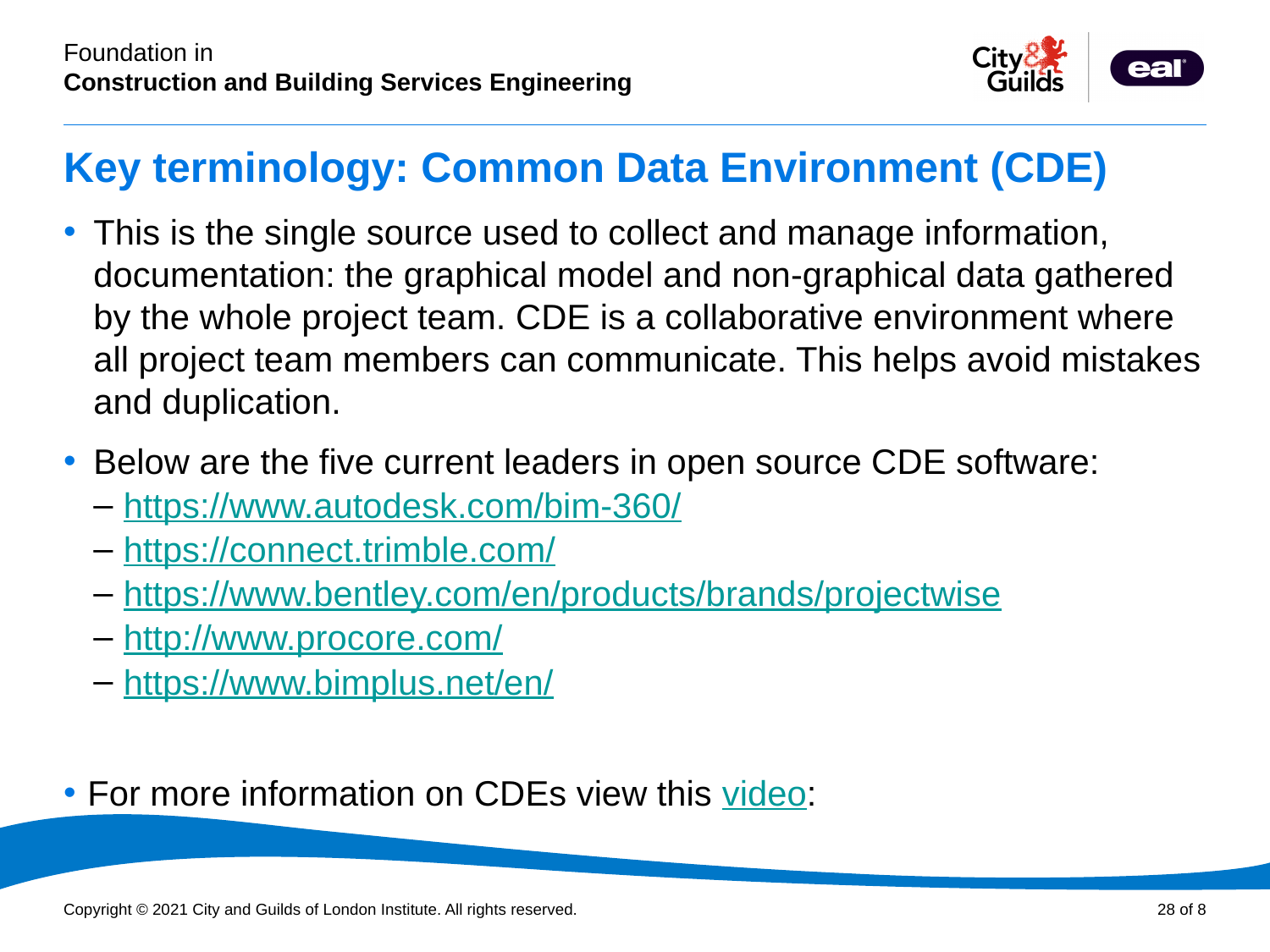

# Key terminology: Common Data Environment (CDE)
This is the single source used to collect and manage information, documentation: the graphical model and non-graphical data gathered by the whole project team. CDE is a collaborative environment where all project team members can communicate. This helps avoid mistakes and duplication.
Below are the five current leaders in open source CDE software:
https://www.autodesk.com/bim-360/
https://connect.trimble.com/
https://www.bentley.com/en/products/brands/projectwise
http://www.procore.com/
https://www.bimplus.net/en/

For more information on CDEs view this video: